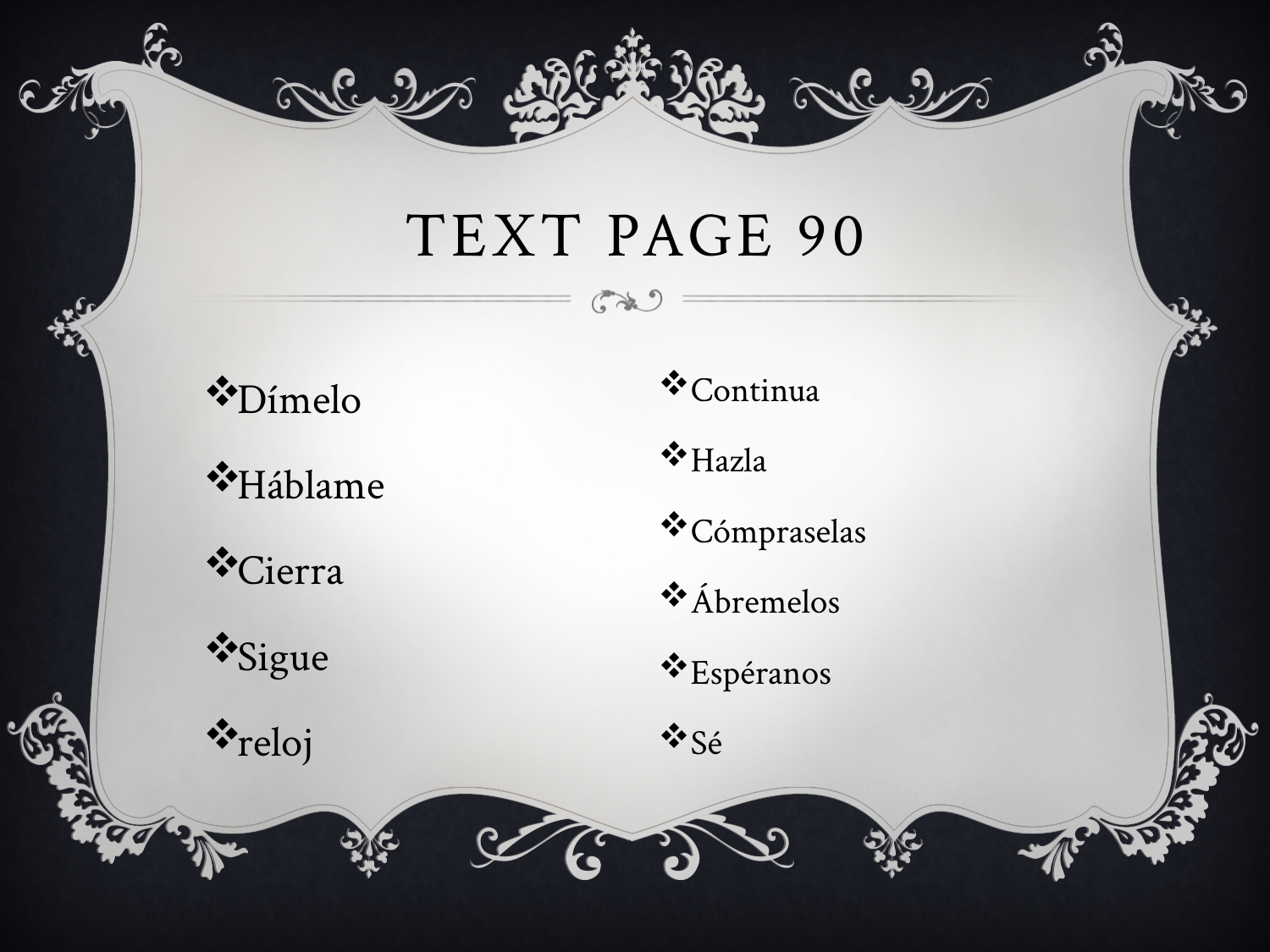

# Text page 90
Dímelo
Háblame
Cierra
Sigue
reloj

Continua
Hazla
Cómpraselas
Ábremelos
Espéranos
Sé